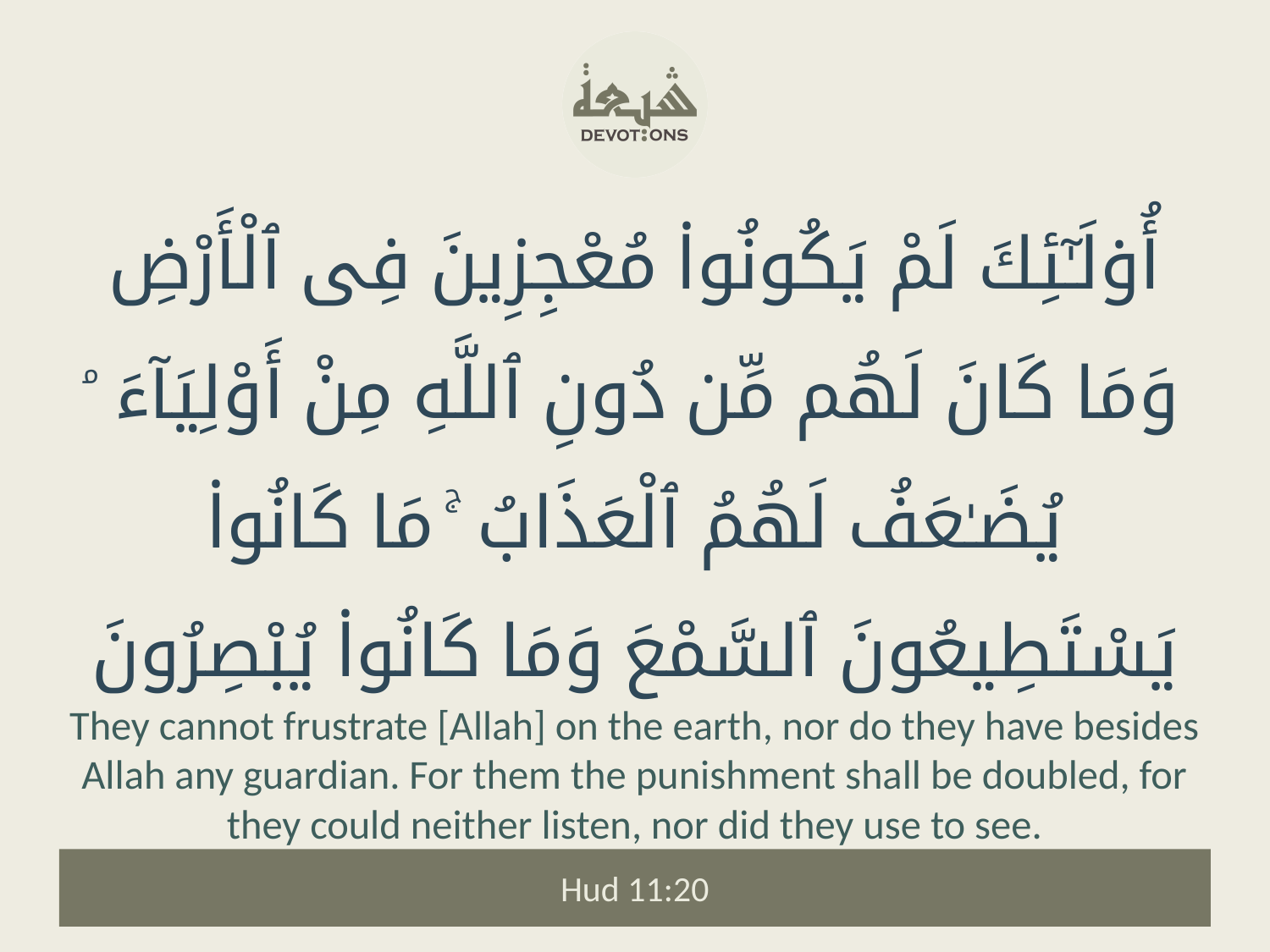

أُو۟لَـٰٓئِكَ لَمْ يَكُونُوا۟ مُعْجِزِينَ فِى ٱلْأَرْضِ وَمَا كَانَ لَهُم مِّن دُونِ ٱللَّهِ مِنْ أَوْلِيَآءَ ۘ يُضَـٰعَفُ لَهُمُ ٱلْعَذَابُ ۚ مَا كَانُوا۟ يَسْتَطِيعُونَ ٱلسَّمْعَ وَمَا كَانُوا۟ يُبْصِرُونَ
They cannot frustrate [Allah] on the earth, nor do they have besides Allah any guardian. For them the punishment shall be doubled, for they could neither listen, nor did they use to see.
Hud 11:20